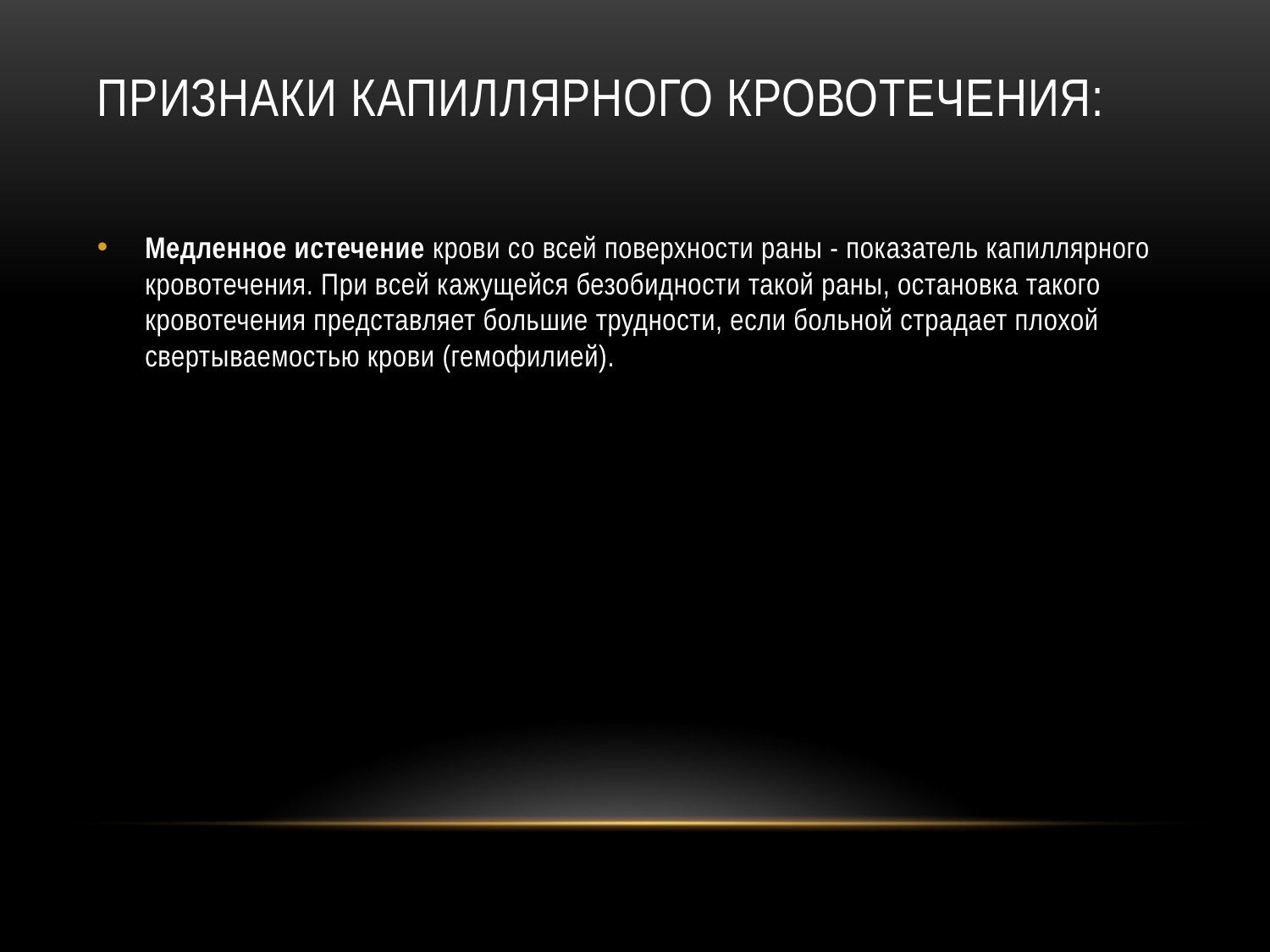

# Признаки капиллярного кровотечения:
Медленное истечение крови со всей поверхности раны - показатель капиллярного кровотечения. При всей кажущейся безобидности такой раны, остановка такого кровотечения представляет большие трудности, если больной страдает плохой свертываемостью крови (гемофилией).